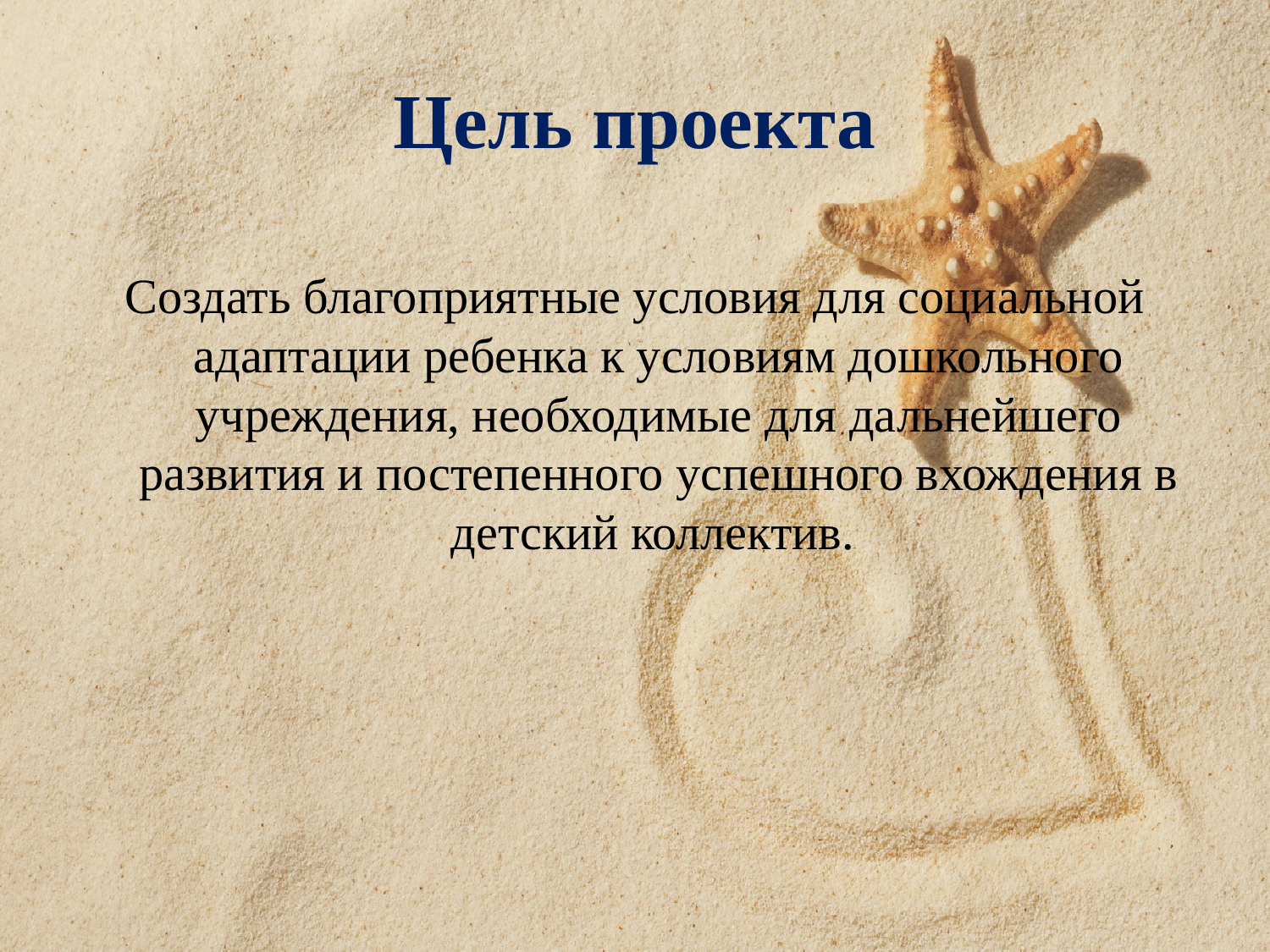

# Цель проекта
Создать благоприятные условия для социальной адаптации ребенка к условиям дошкольного учреждения, необходимые для дальнейшего развития и постепенного успешного вхождения в детский коллектив.